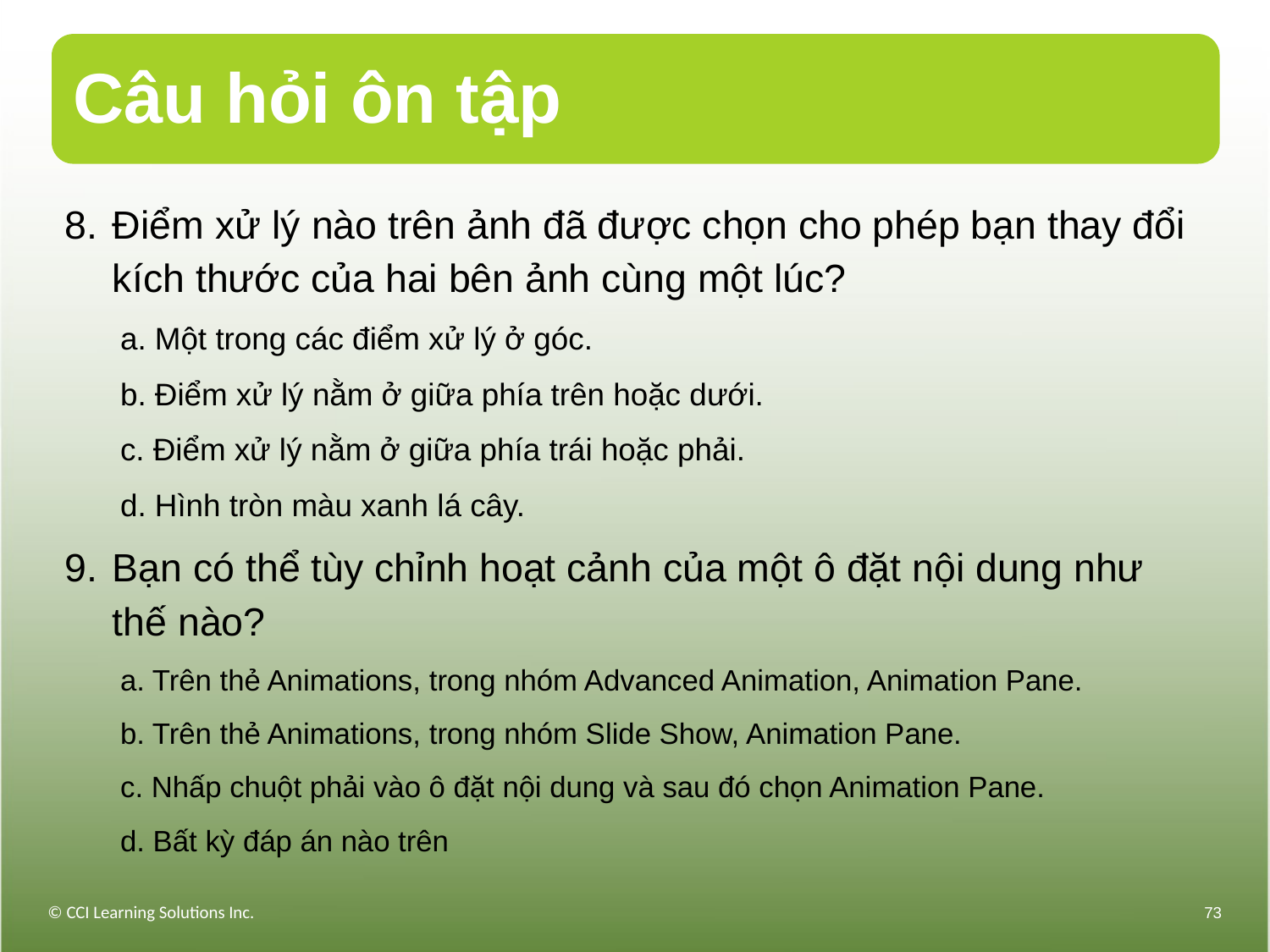

# Câu hỏi ôn tập
8. 	Điểm xử lý nào trên ảnh đã được chọn cho phép bạn thay đổi kích thước của hai bên ảnh cùng một lúc?
a. Một trong các điểm xử lý ở góc.
b. Điểm xử lý nằm ở giữa phía trên hoặc dưới.
c. Điểm xử lý nằm ở giữa phía trái hoặc phải.
d. Hình tròn màu xanh lá cây.
9.	Bạn có thể tùy chỉnh hoạt cảnh của một ô đặt nội dung như thế nào?
a. Trên thẻ Animations, trong nhóm Advanced Animation, Animation Pane.
b. Trên thẻ Animations, trong nhóm Slide Show, Animation Pane.
c. Nhấp chuột phải vào ô đặt nội dung và sau đó chọn Animation Pane.
d. Bất kỳ đáp án nào trên
© CCI Learning Solutions Inc.
73